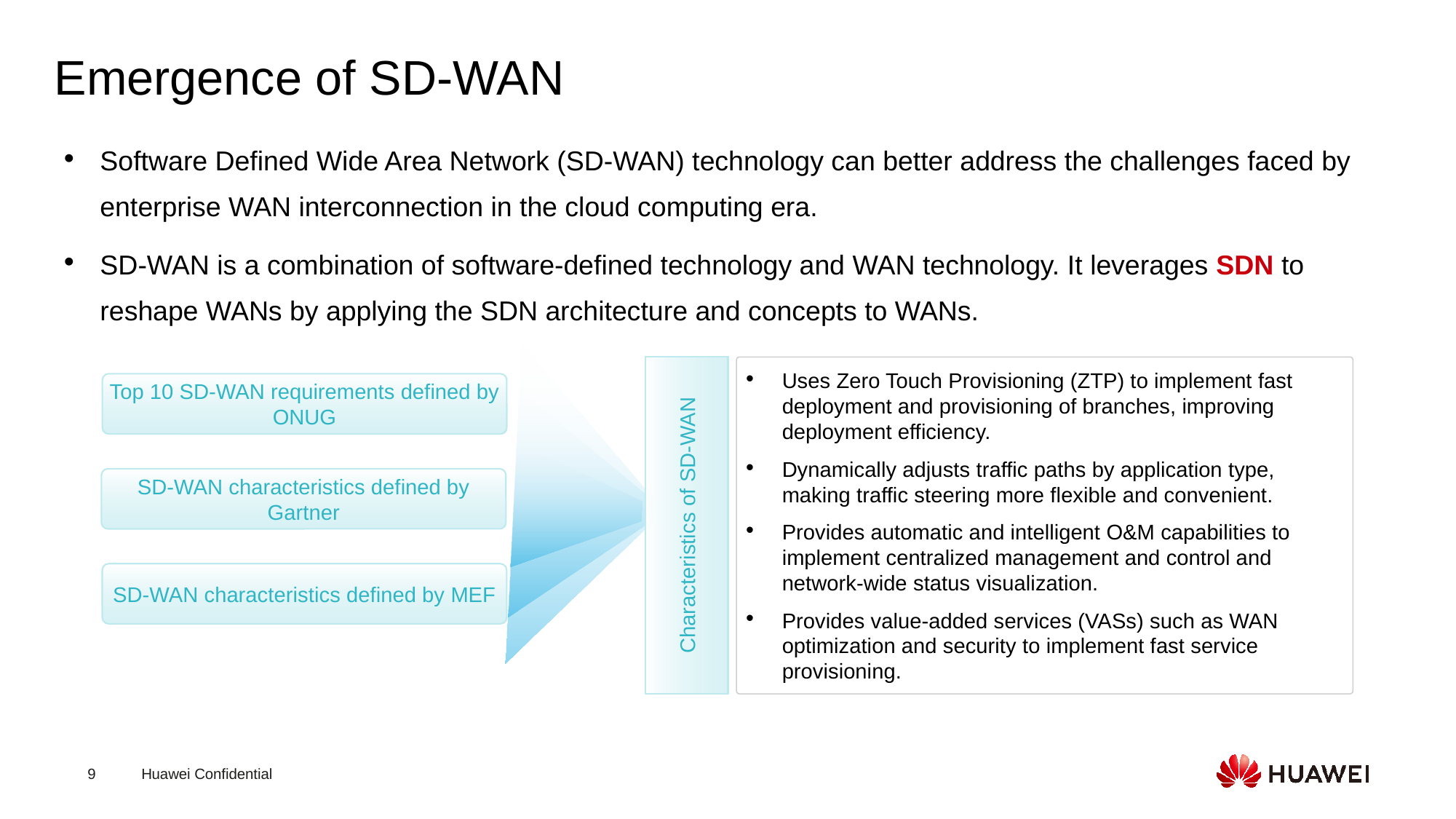

# Emergence of SD-WAN
Software Defined Wide Area Network (SD-WAN) technology can better address the challenges faced by enterprise WAN interconnection in the cloud computing era.
SD-WAN is a combination of software-defined technology and WAN technology. It leverages SDN to reshape WANs by applying the SDN architecture and concepts to WANs.
Uses Zero Touch Provisioning (ZTP) to implement fast deployment and provisioning of branches, improving deployment efficiency.
Dynamically adjusts traffic paths by application type, making traffic steering more flexible and convenient.
Provides automatic and intelligent O&M capabilities to implement centralized management and control and network-wide status visualization.
Provides value-added services (VASs) such as WAN optimization and security to implement fast service provisioning.
Top 10 SD-WAN requirements defined by ONUG

SD-WAN characteristics defined by Gartner
Characteristics of SD-WAN
SD-WAN characteristics defined by MEF